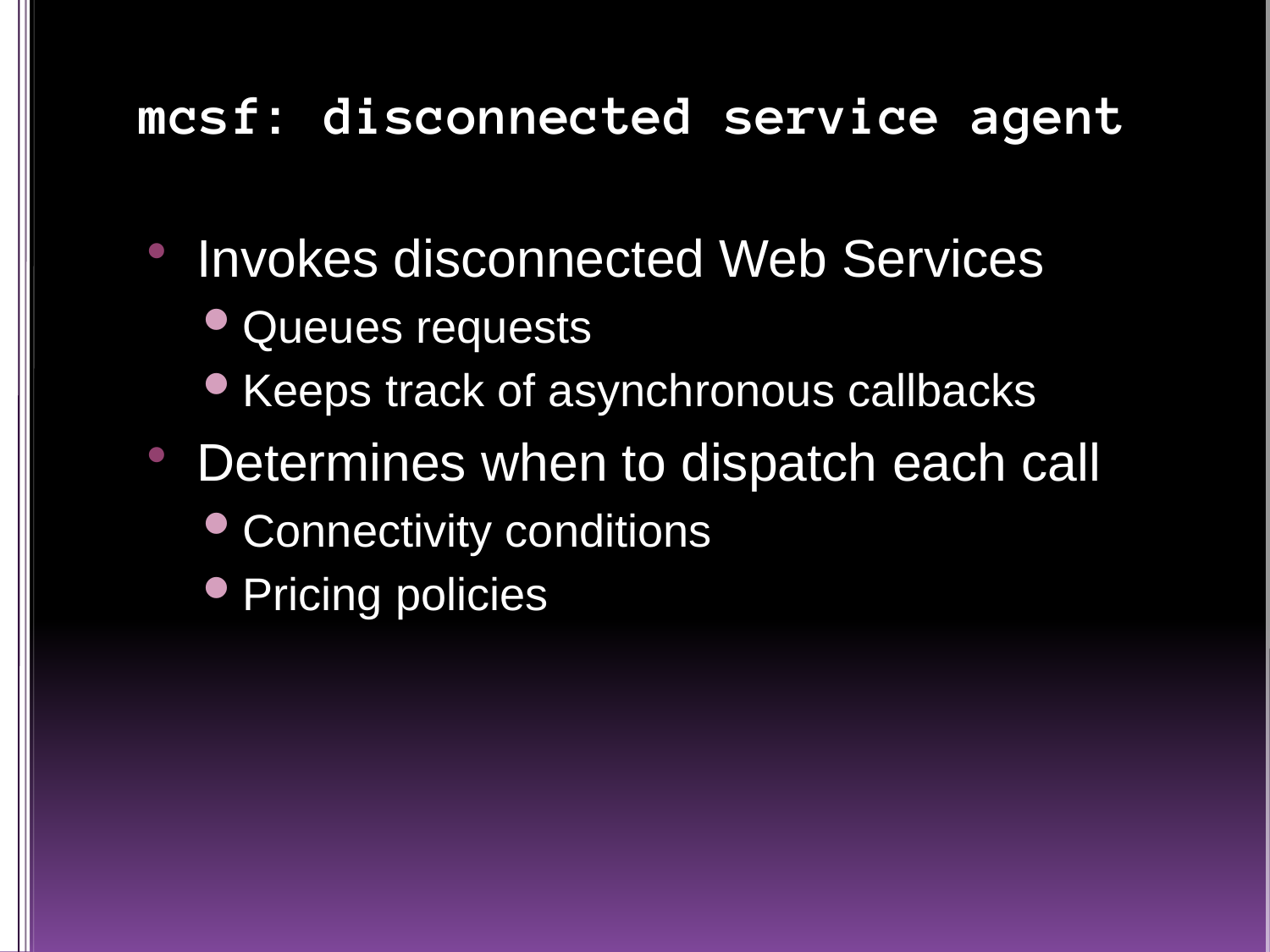

# mcsf: disconnected service agent
Invokes disconnected Web Services
Queues requests
Keeps track of asynchronous callbacks
Determines when to dispatch each call
Connectivity conditions
Pricing policies